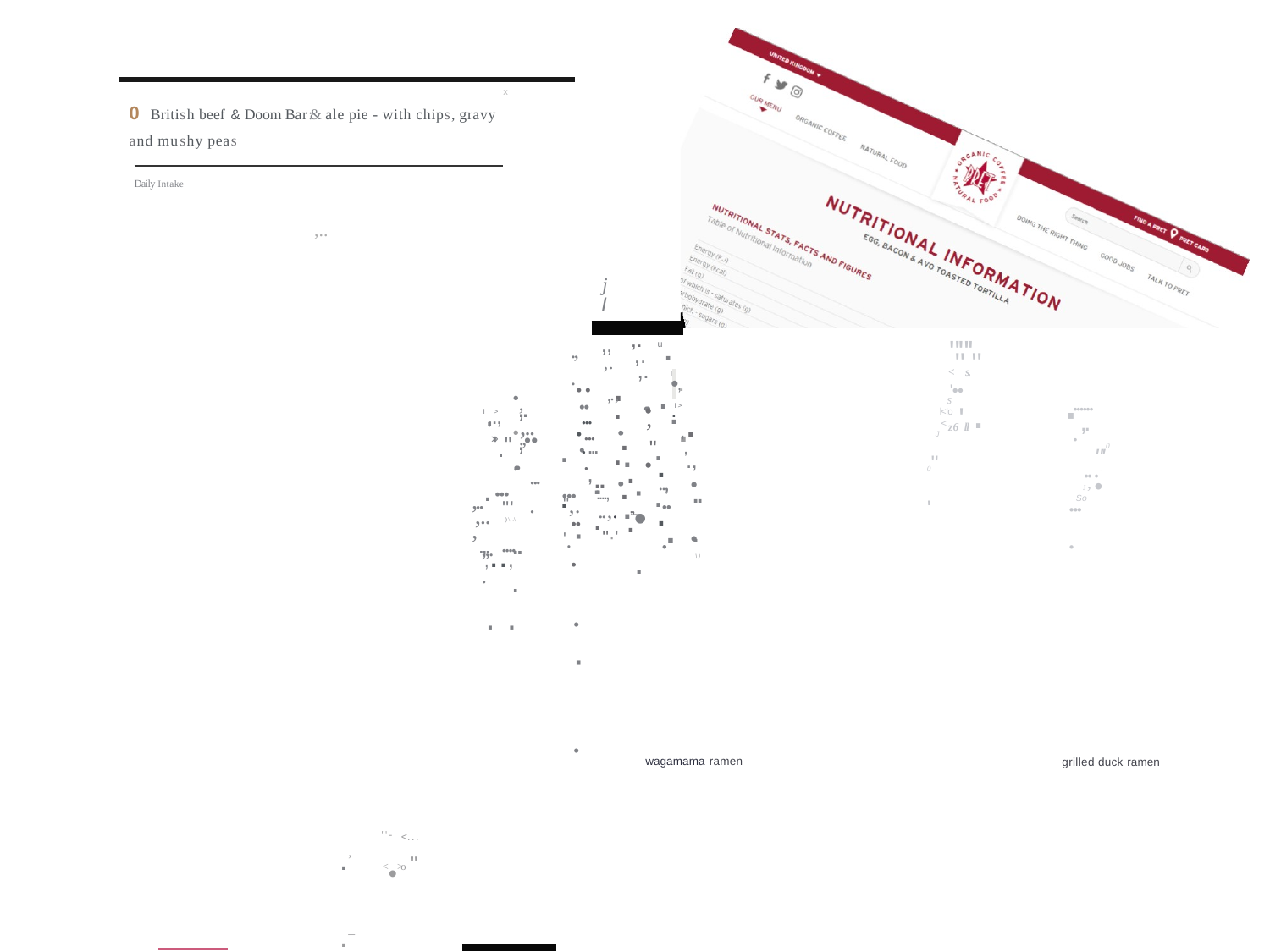

X
0 British beef & Doom Bar:& ale pie - with chips, gravy
and mushy peas

Daily Intake

,..

j
I

u..
,.
<"s."z6'll .

,,
""'
..
.,.
,. ..
,.
,.
,.
...
I.>.
..

•..
...
,.
·,.
'••
•,•.,.
..
.,
.......
,.
,.,
s
l<!o
<
J
..
....
I>
,
,.,
,..
..
....
..
..
..
»
...,
"
0"'
..
••
'.".. ...
,
...  ..
0
..
"'•
..
.,
....J
...
....
·
..,
...
\)
,
,.
...
....
,..,
....,
..,.
"·'
",.'.
...
So
•.
"'
,,_.
,..
·.·.
.,.  ....
)\ .\
...
,,..
,..,  · ·
wagamama ramen
grilled duck ramen
.,._,
''-  <...
....". ..<•>o      "